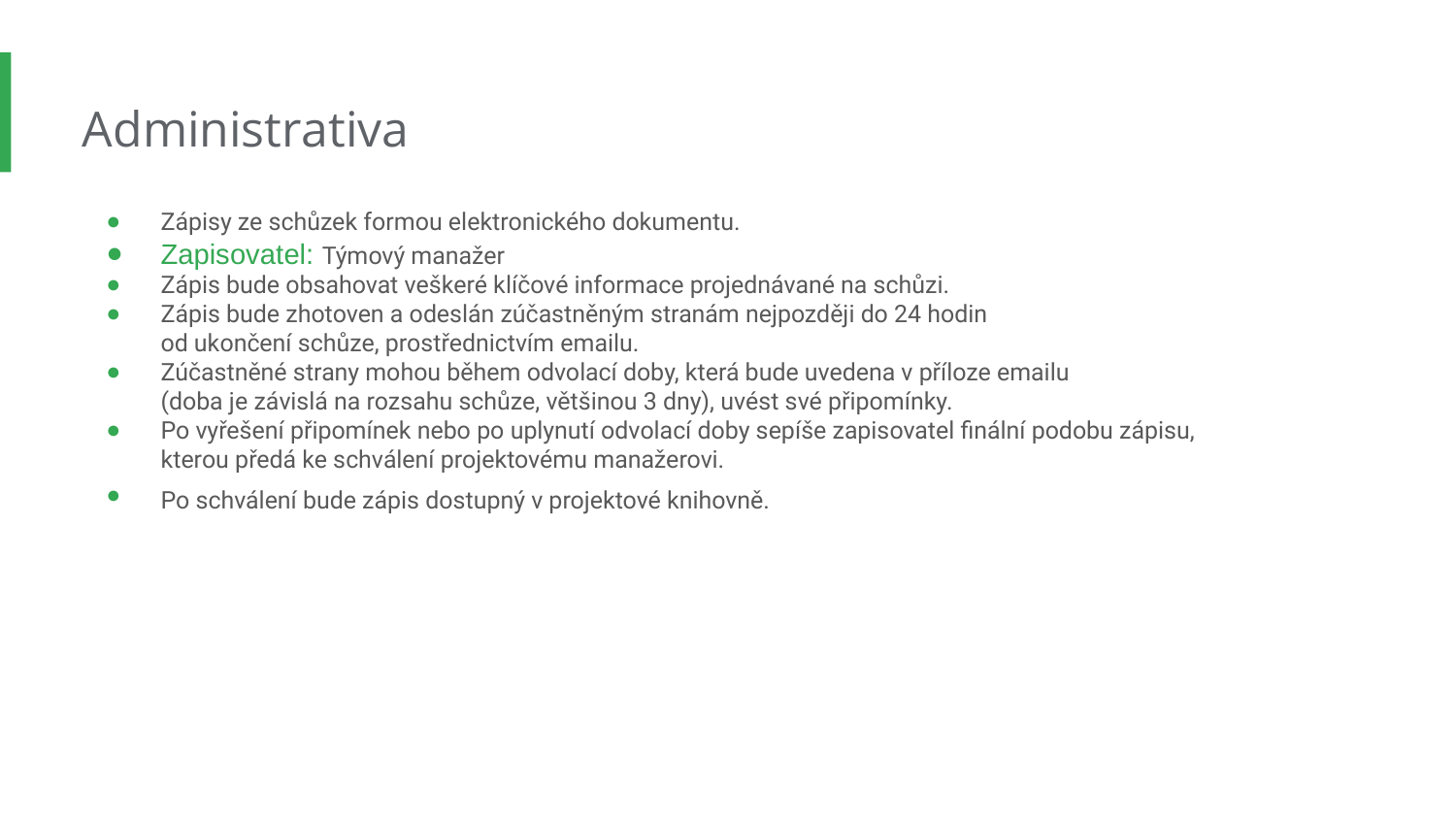

Administrativa
Zápisy ze schůzek formou elektronického dokumentu.
Zapisovatel: Týmový manažer
Zápis bude obsahovat veškeré klíčové informace projednávané na schůzi.
Zápis bude zhotoven a odeslán zúčastněným stranám nejpozději do 24 hodin
od ukončení schůze, prostřednictvím emailu.
Zúčastněné strany mohou během odvolací doby, která bude uvedena v příloze emailu
(doba je závislá na rozsahu schůze, většinou 3 dny), uvést své připomínky.
Po vyřešení připomínek nebo po uplynutí odvolací doby sepíše zapisovatel finální podobu zápisu,
kterou předá ke schválení projektovému manažerovi.
Po schválení bude zápis dostupný v projektové knihovně.